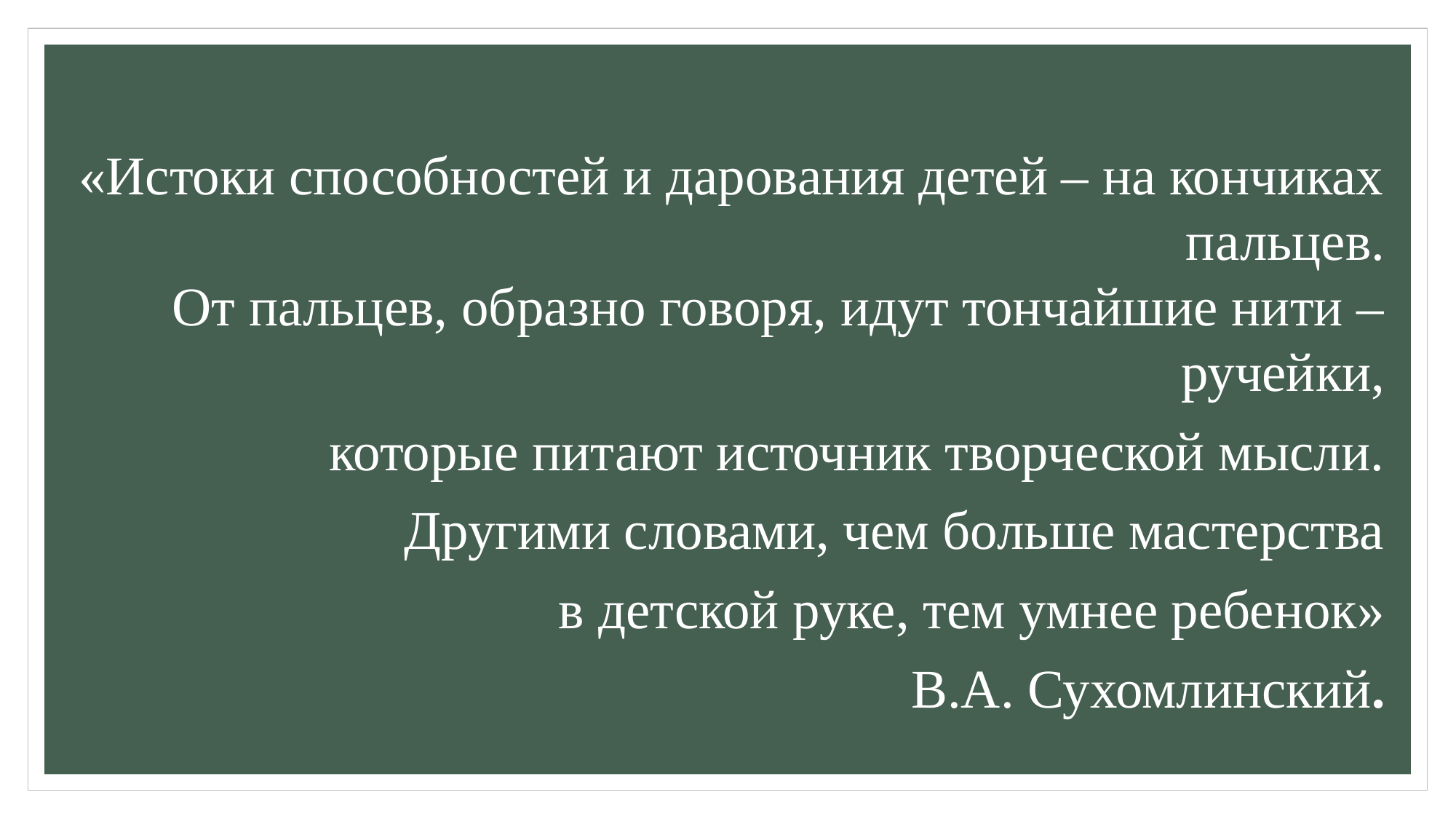

«Истоки способностей и дарования детей – на кончиках пальцев.
От пальцев, образно говоря, идут тончайшие нити – ручейки,
 которые питают источник творческой мысли.
Другими словами, чем больше мастерства
 в детской руке, тем умнее ребенок»
В.А. Сухомлинский.

#